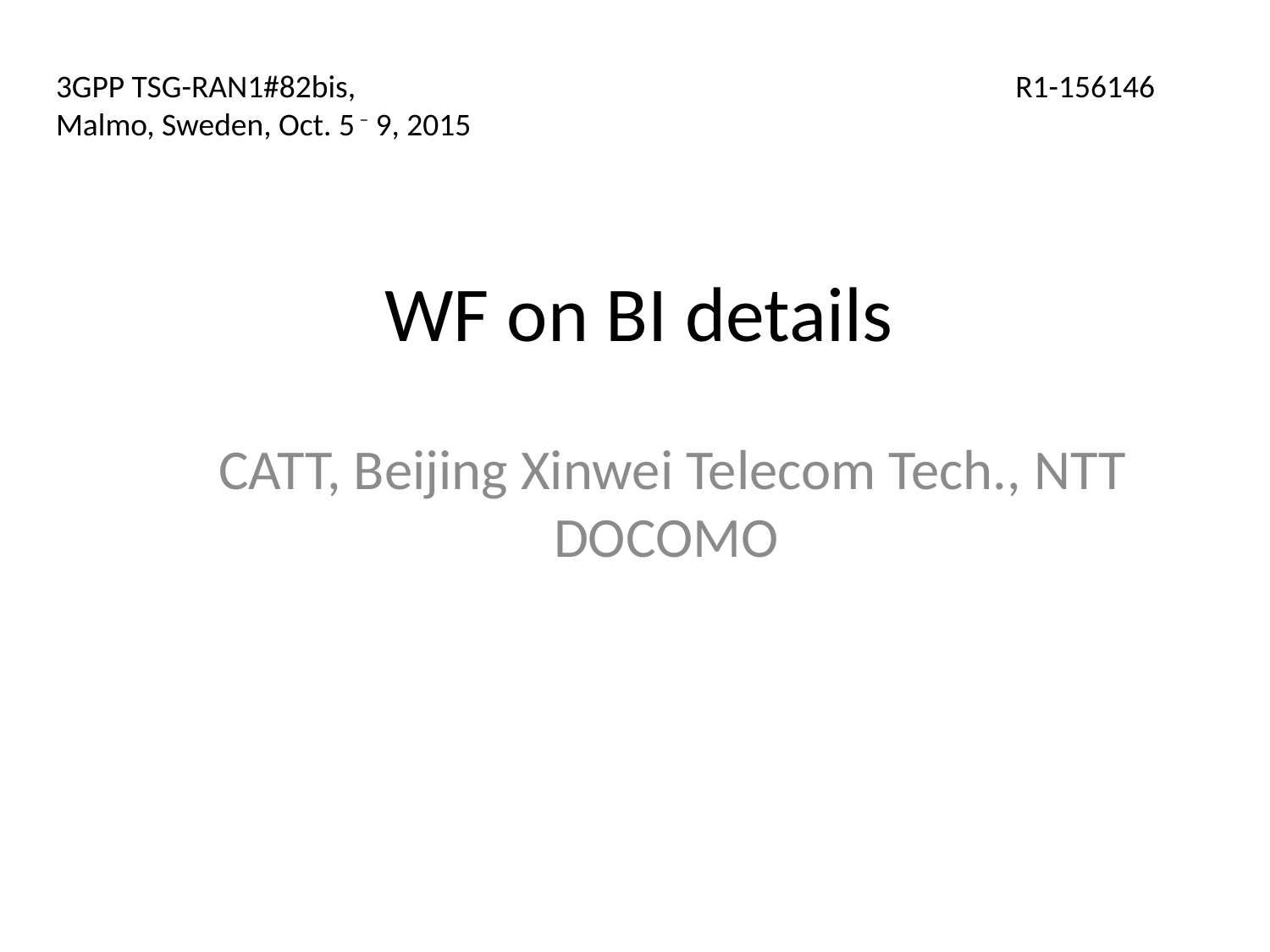

3GPP TSG-RAN1#82bis,
Malmo, Sweden, Oct. 5 – 9, 2015
R1-156146
# WF on BI details
CATT, Beijing Xinwei Telecom Tech., NTT DOCOMO